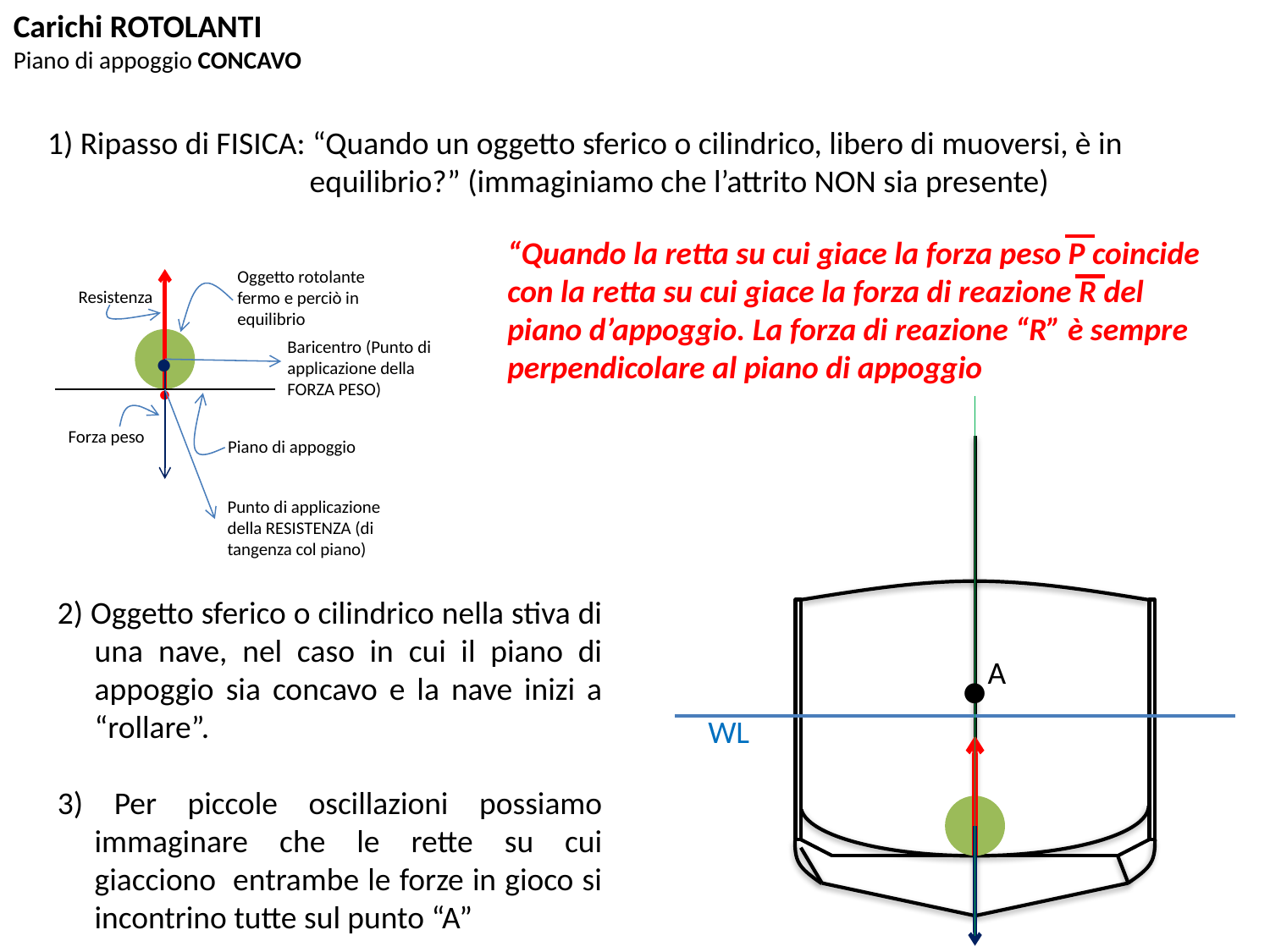

Carichi ROTOLANTI
Piano di appoggio CONCAVO
1) Ripasso di FISICA: “Quando un oggetto sferico o cilindrico, libero di muoversi, è in equilibrio?” (immaginiamo che l’attrito NON sia presente)
“Quando la retta su cui giace la forza peso P coincide con la retta su cui giace la forza di reazione R del piano d’appoggio. La forza di reazione “R” è sempre perpendicolare al piano di appoggio
Oggetto rotolante fermo e perciò in equilibrio
Resistenza

·

Baricentro (Punto di applicazione della FORZA PESO)
·

Forza peso
Piano di appoggio

Punto di applicazione della RESISTENZA (di tangenza col piano)
2) Oggetto sferico o cilindrico nella stiva di una nave, nel caso in cui il piano di appoggio sia concavo e la nave inizi a “rollare”.

3) Per piccole oscillazioni possiamo immaginare che le rette su cui giacciono  entrambe le forze in gioco si incontrino tutte sul punto “A”
·
A
WL